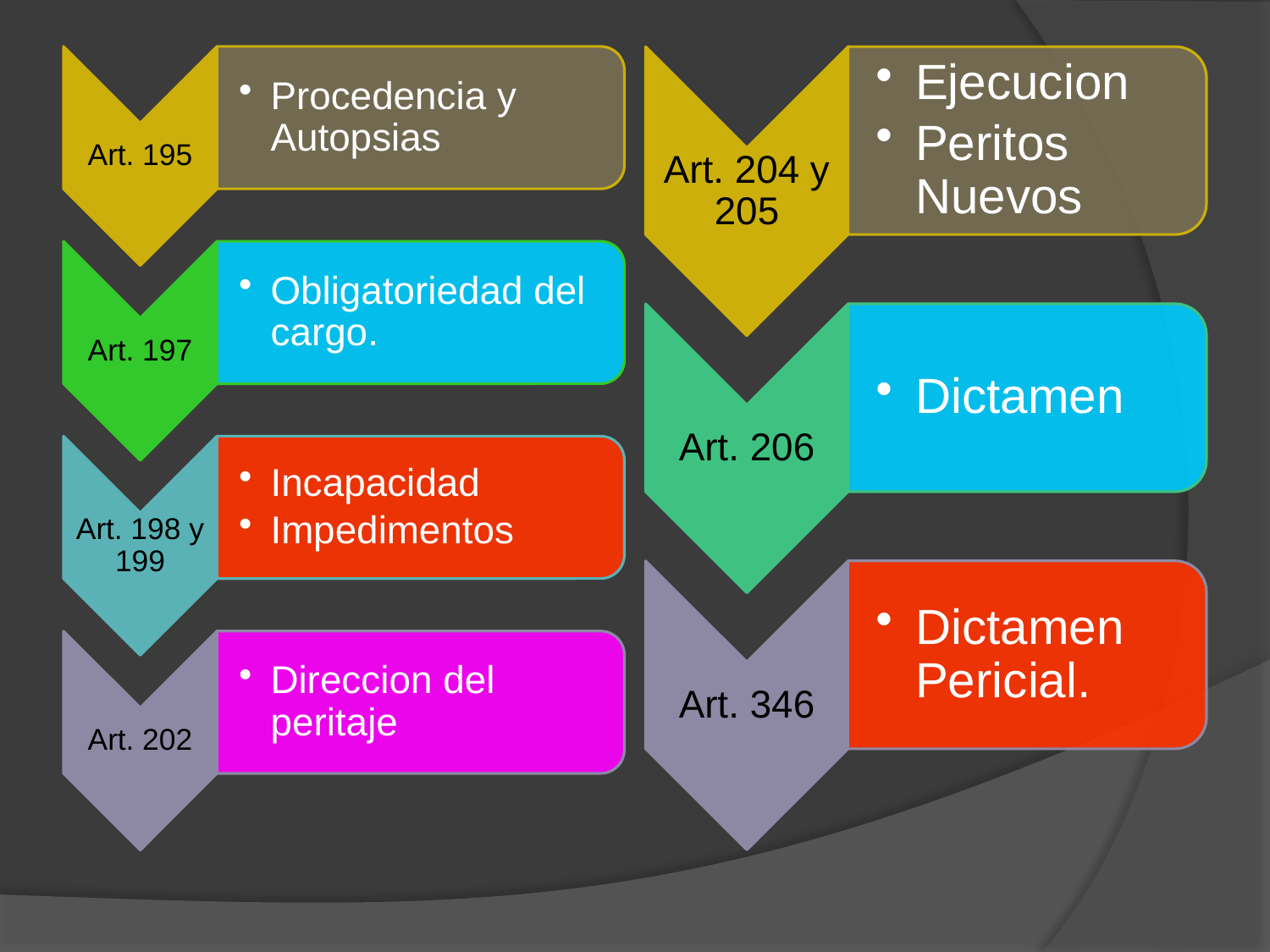

Art. 195
Procedencia y Autopsias
Art. 197
Obligatoriedad del cargo.
Art. 198 y 199
Incapacidad
Impedimentos
Art. 202
Direccion del peritaje
Art. 204 y 205
Ejecucion
Peritos Nuevos
Art. 206
Dictamen
Art. 346
Dictamen Pericial.